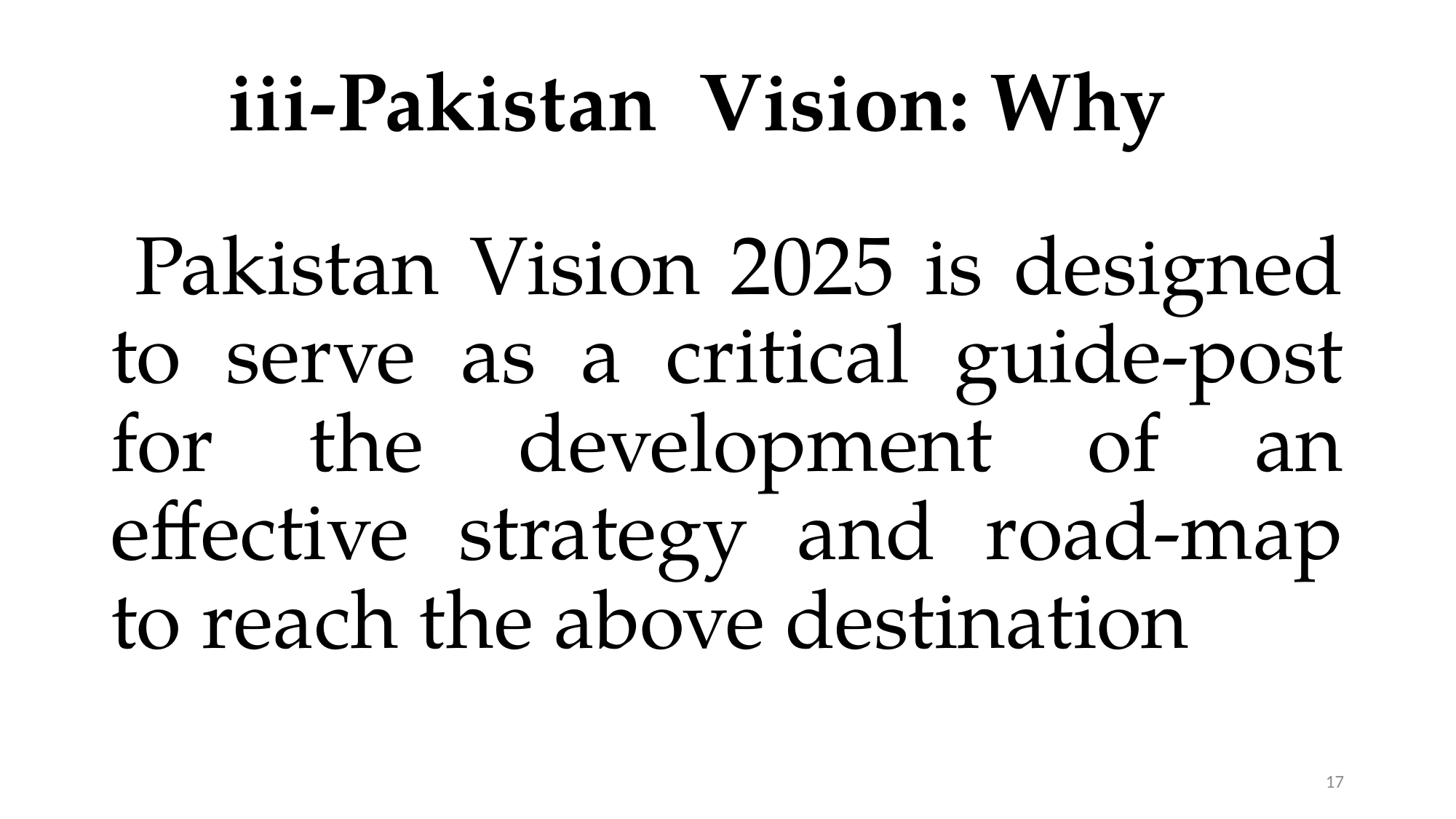

# iii-Pakistan  Vision: Why
 Pakistan Vision 2025 is designed to serve as a critical guide-post for the development of an effective strategy and road-map to reach the above destination

17